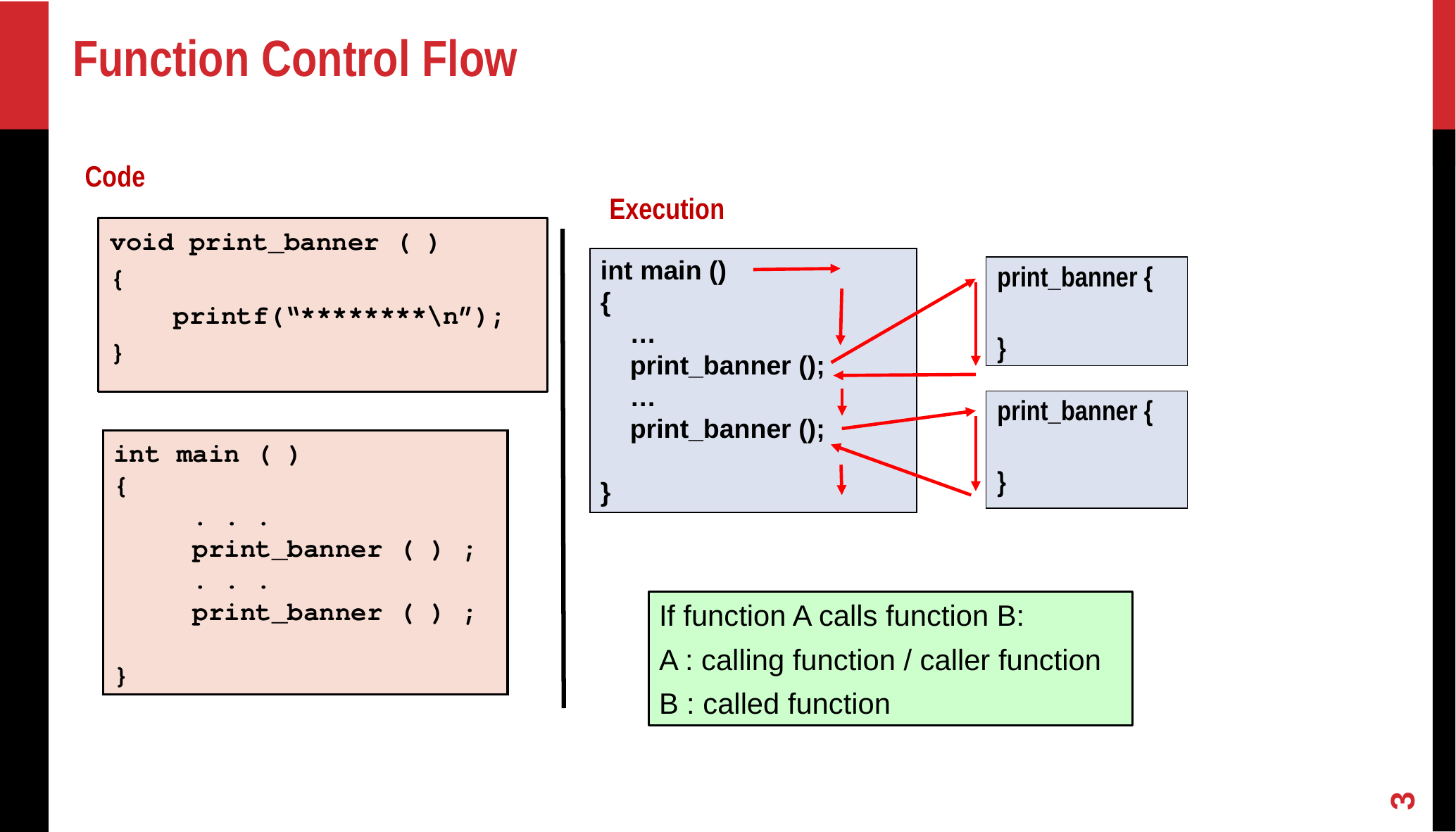

# Function Control Flow
Code
Execution
void print_banner ( )
{
    printf(“********\n”);
}
int main ()
{
    …
    print_banner ();
    …
    print_banner ();

}
print_banner {

}
print_banner {

}
int main ( )
{
     . . .
     print_banner ( ) ;
     . . .
     print_banner ( ) ;

}
If function A calls function B:
A : calling function / caller function
B : called function
3